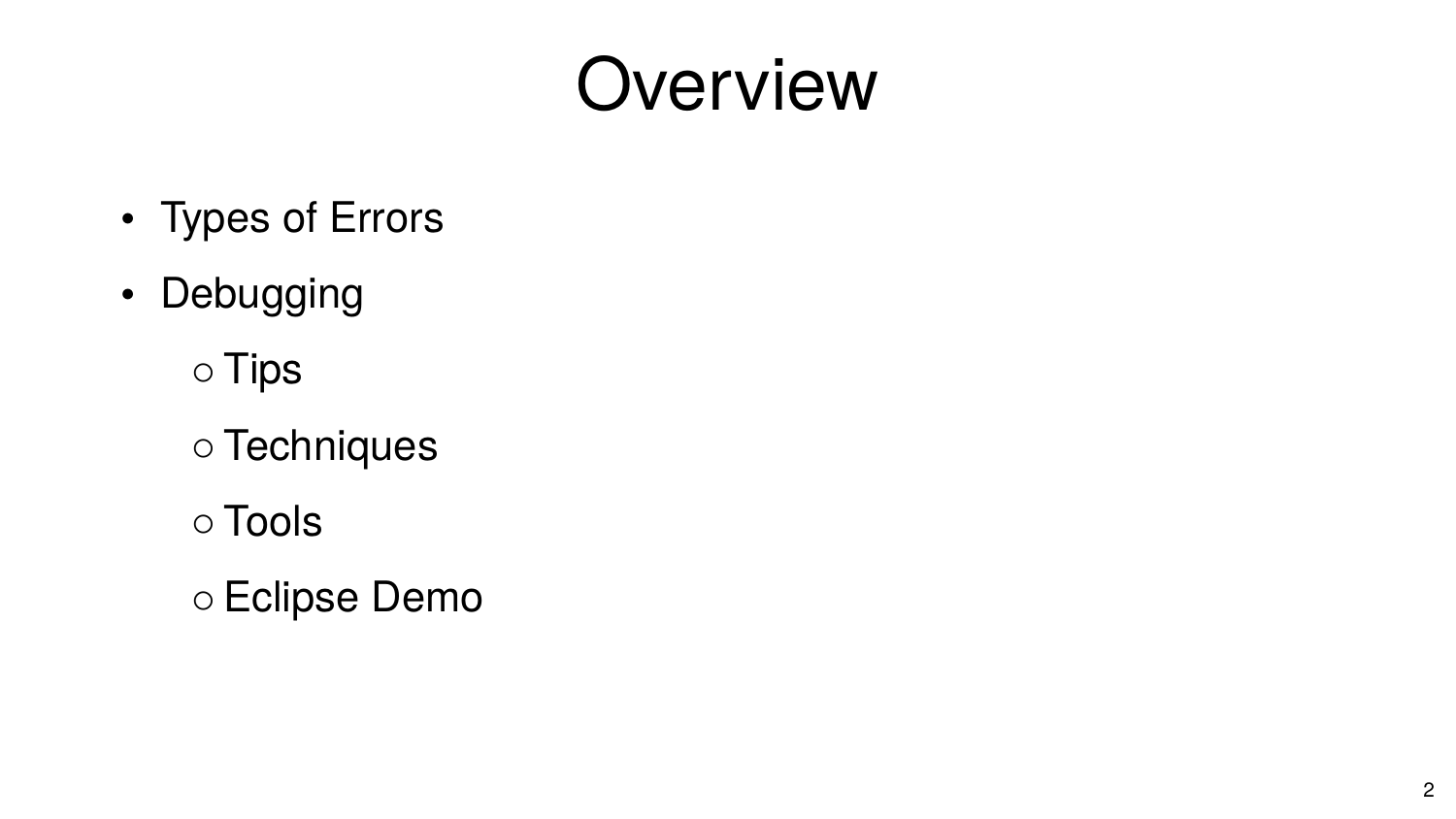

# Overview
Types of Errors
Debugging
Tips
Techniques
Tools
Eclipse Demo
2